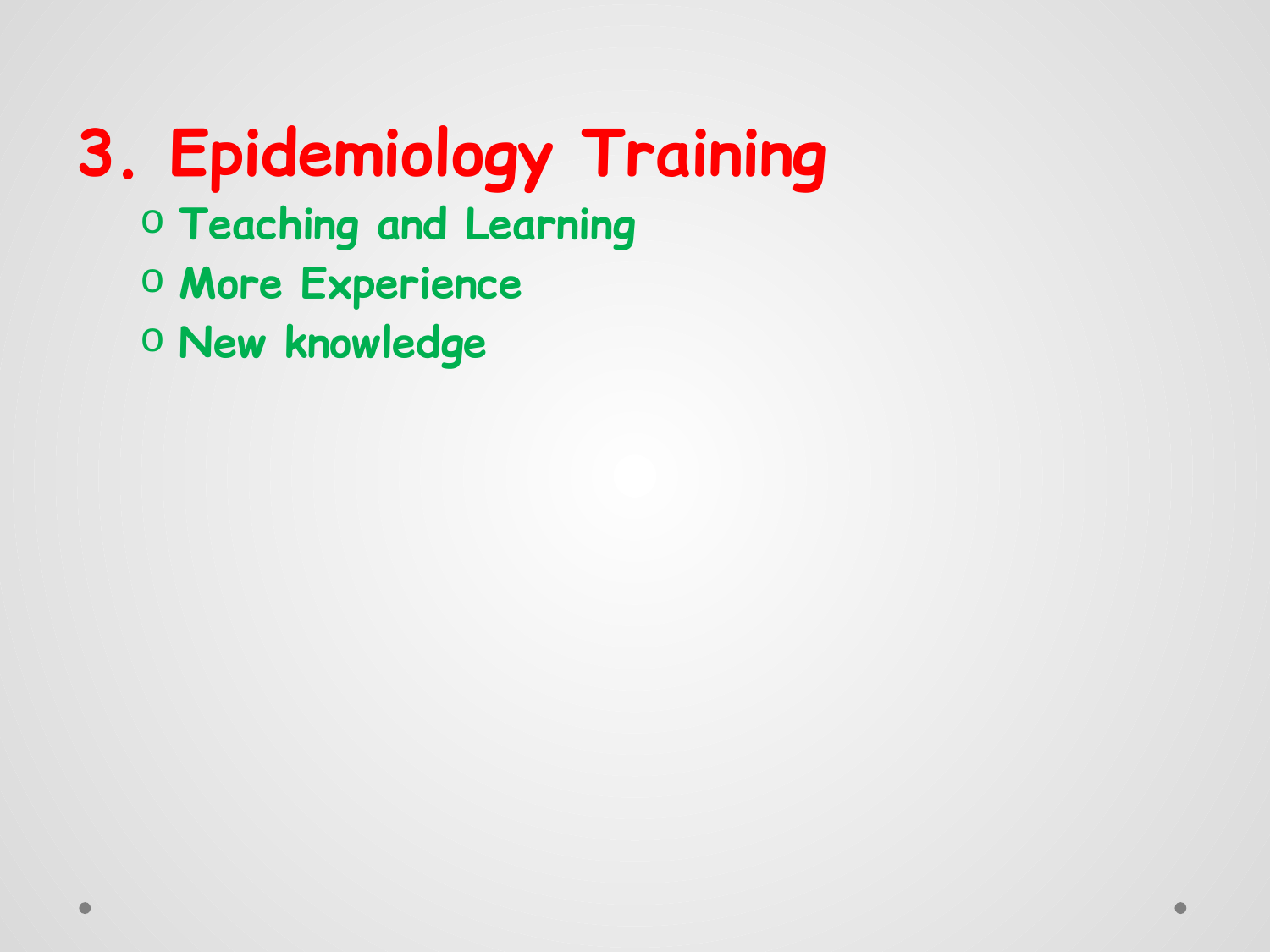

3. Epidemiology Training
Teaching and Learning
More Experience
New knowledge